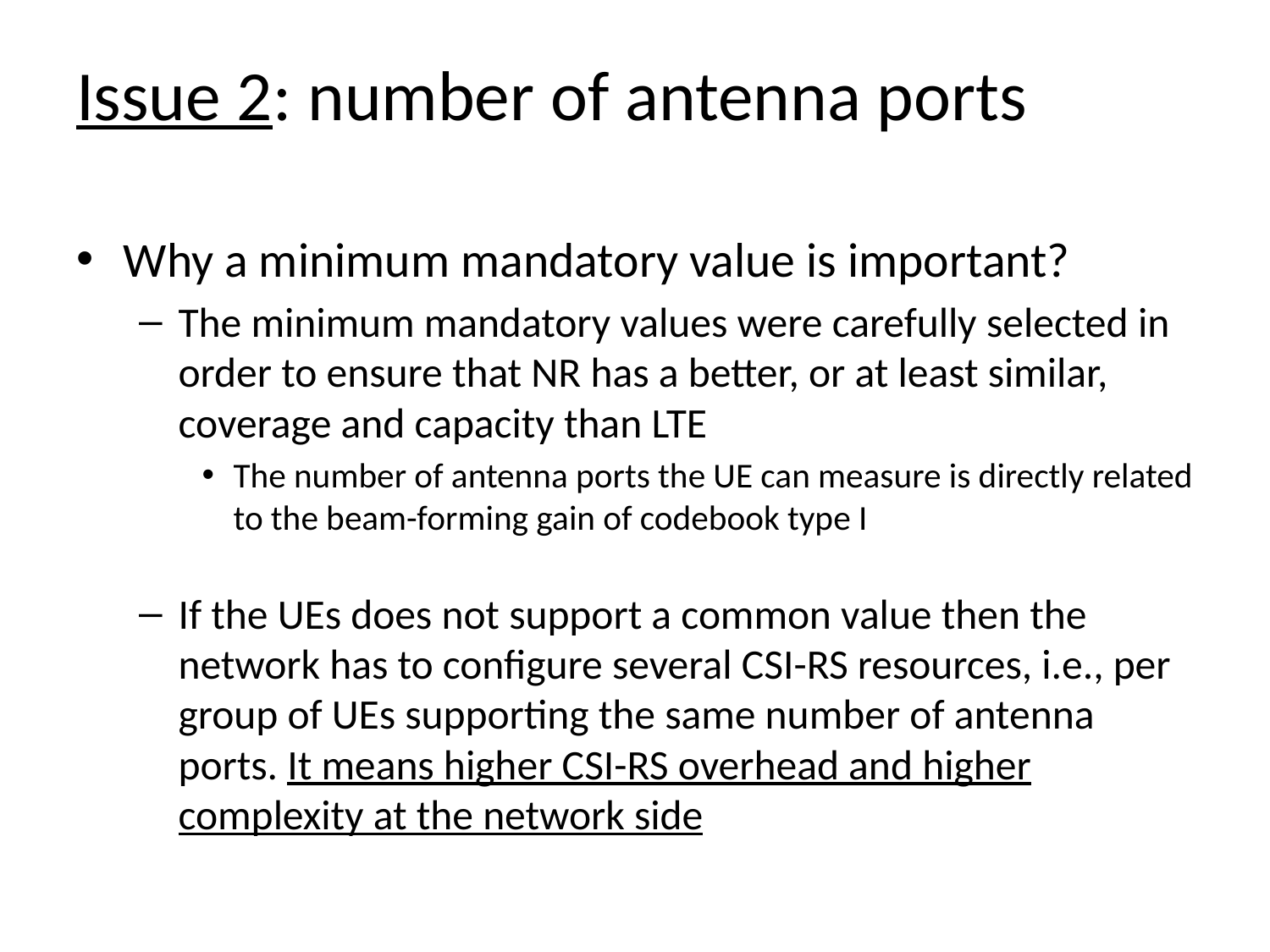

# Issue 2: number of antenna ports
Why a minimum mandatory value is important?
The minimum mandatory values were carefully selected in order to ensure that NR has a better, or at least similar, coverage and capacity than LTE
The number of antenna ports the UE can measure is directly related to the beam-forming gain of codebook type I
If the UEs does not support a common value then the network has to configure several CSI-RS resources, i.e., per group of UEs supporting the same number of antenna ports. It means higher CSI-RS overhead and higher complexity at the network side